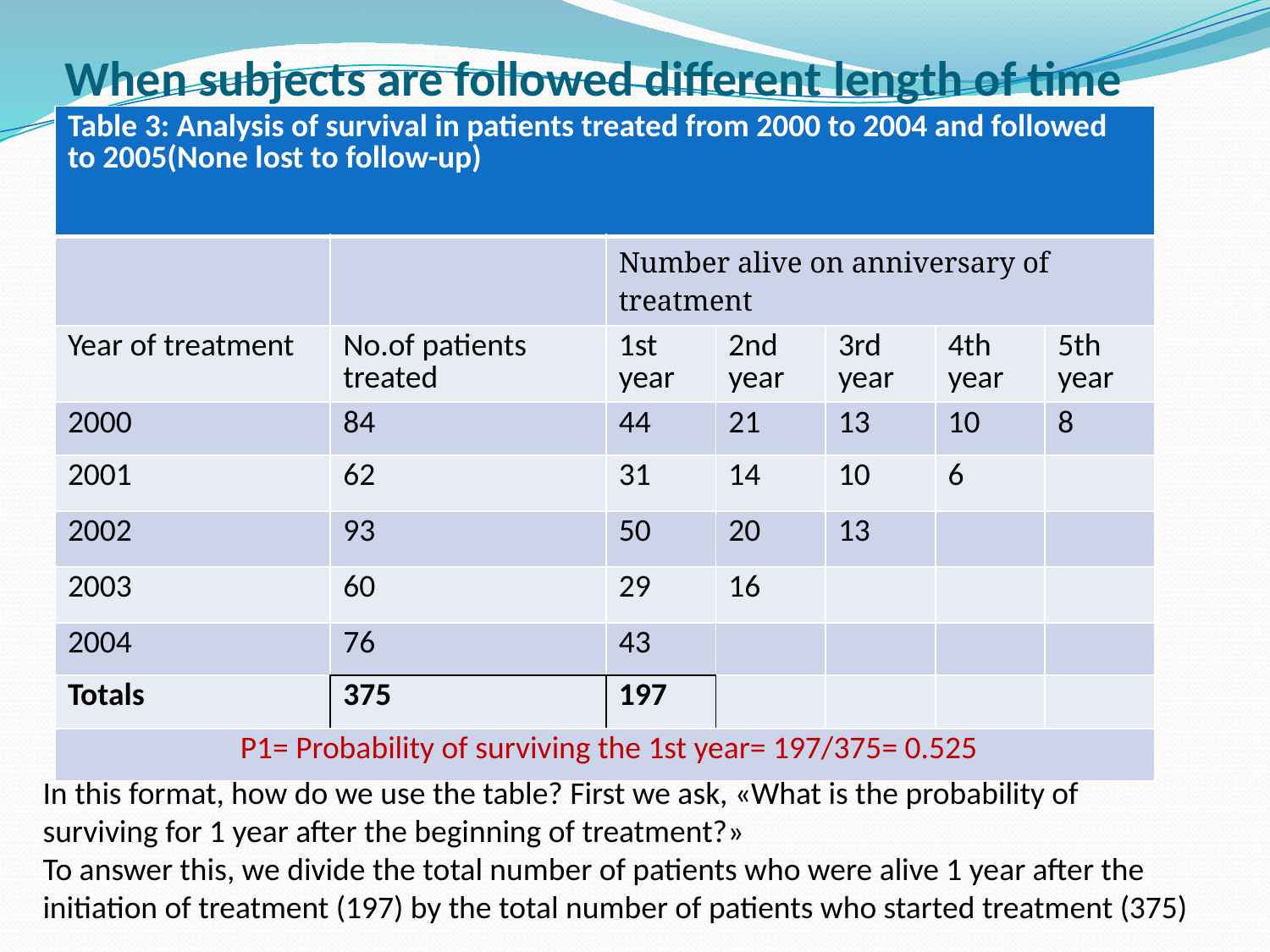

# When subjects are followed different length of time
| Table 3: Analysis of survival in patients treated from 2000 to 2004 and followed to 2005(None lost to follow-up) |  |  |  |  |  |  |
| --- | --- | --- | --- | --- | --- | --- |
|  |  | Number alive on anniversary of treatment |  |  |  |  |
| Year of treatment | No.of patients treated | 1st year | 2nd year | 3rd year | 4th year | 5th year |
| 2000 | 84 | 44 | 21 | 13 | 10 | 8 |
| 2001 | 62 | 31 | 14 | 10 | 6 |  |
| 2002 | 93 | 50 | 20 | 13 |  |  |
| 2003 | 60 | 29 | 16 |  |  |  |
| 2004 | 76 | 43 |  |  |  |  |
| Totals | 375 | 197 |  |  |  |  |
| P1= Probability of surviving the 1st year= 197/375= 0.525 |  |  |  |  |  |  |
In this format, how do we use the table? First we ask, «What is the probability of
surviving for 1 year after the beginning of treatment?»
To answer this, we divide the total number of patients who were alive 1 year after the
initiation of treatment (197) by the total number of patients who started treatment (375)